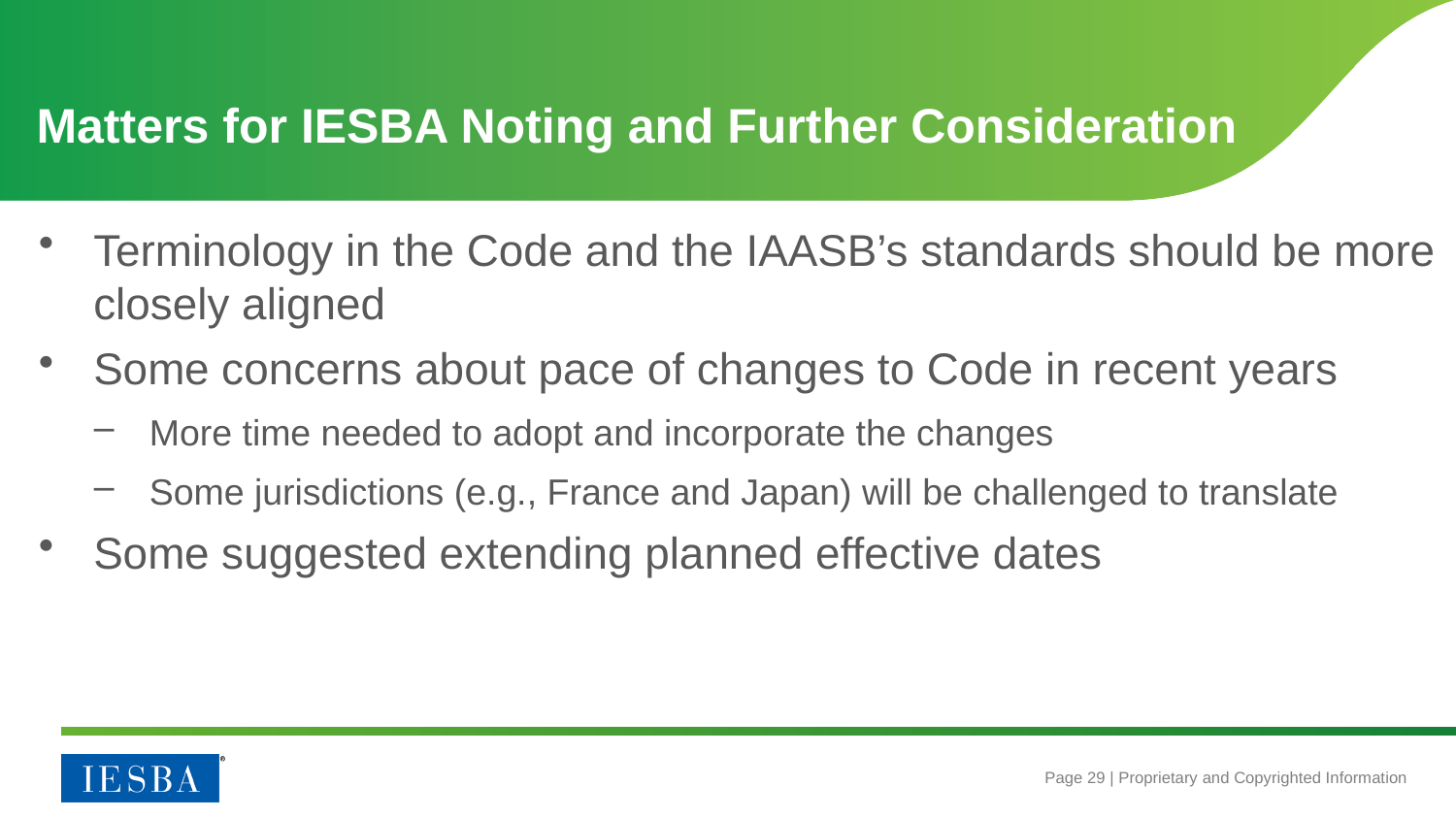

# Matters for IESBA Noting and Further Consideration
Terminology in the Code and the IAASB’s standards should be more closely aligned
Some concerns about pace of changes to Code in recent years
More time needed to adopt and incorporate the changes
Some jurisdictions (e.g., France and Japan) will be challenged to translate
Some suggested extending planned effective dates